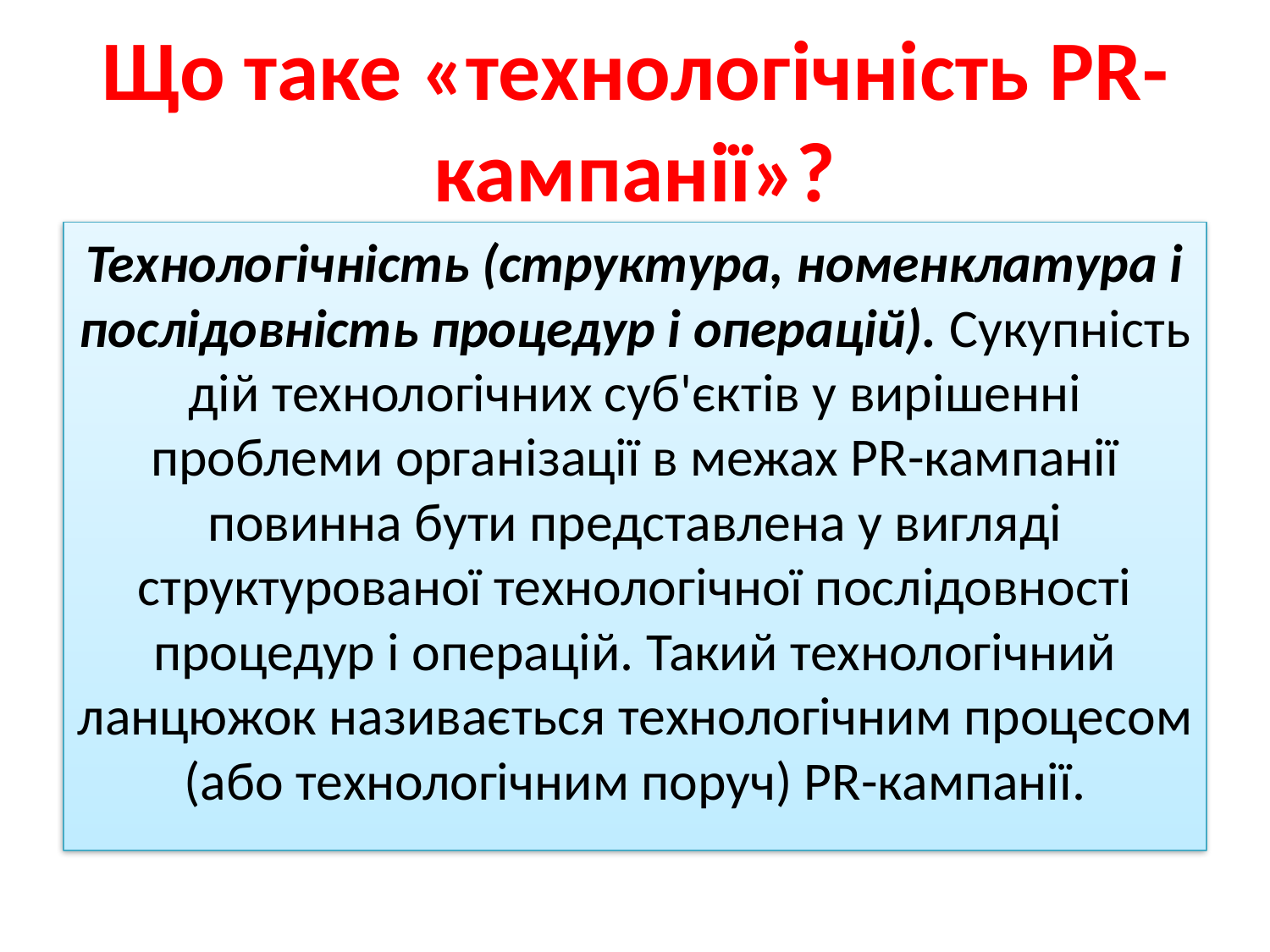

# Що таке «технологічність PR-кампанії»?
Технологічність (структура, номенклатура і послідовність процедур і операцій). Сукупність дій технологічних суб'єктів у вирішенні проблеми організації в межах PR-кампанії повинна бути представлена у вигляді структурованої технологічної послідовності процедур і операцій. Такий технологічний ланцюжок називається технологічним процесом (або технологічним поруч) PR-кампанії.